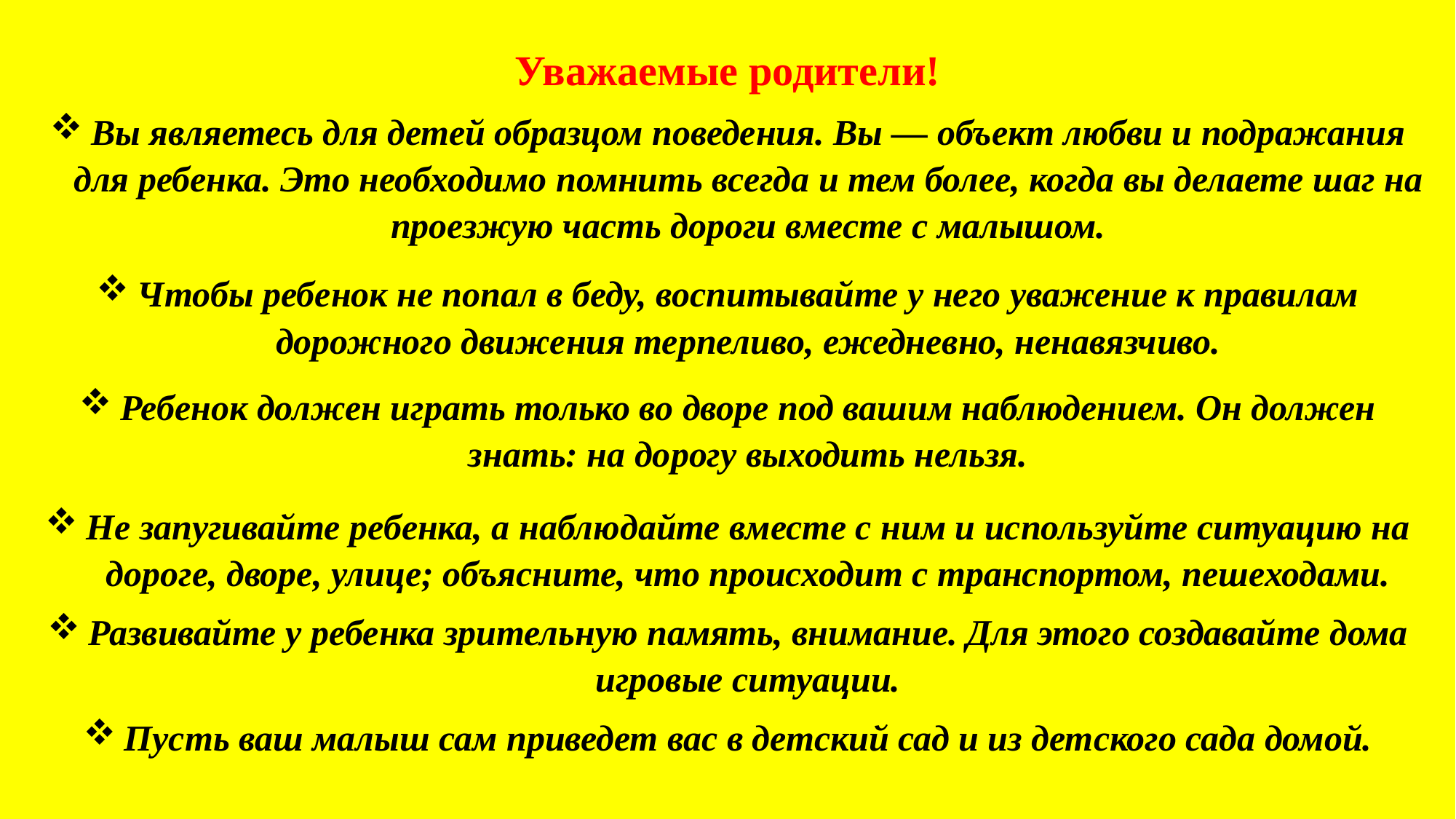

Уважаемые родители!
Вы являетесь для детей образцом поведения. Вы — объект любви и подражания для ребенка. Это необходимо помнить всегда и тем более, когда вы делаете шаг на проезжую часть дороги вместе с малышом.
Чтобы ребенок не попал в беду, воспитывайте у него уважение к правилам дорожного движения терпеливо, ежедневно, ненавязчиво.
Ребенок должен играть только во дворе под вашим наблюдением. Он должен знать: на дорогу выходить нельзя.
Не запугивайте ребенка, а наблюдайте вместе с ним и используйте ситуацию на дороге, дворе, улице; объясните, что происходит с транспортом, пешеходами.
Развивайте у ребенка зрительную память, внимание. Для этого создавайте дома игровые ситуации.
Пусть ваш малыш сам приведет вас в детский сад и из детского сада домой.